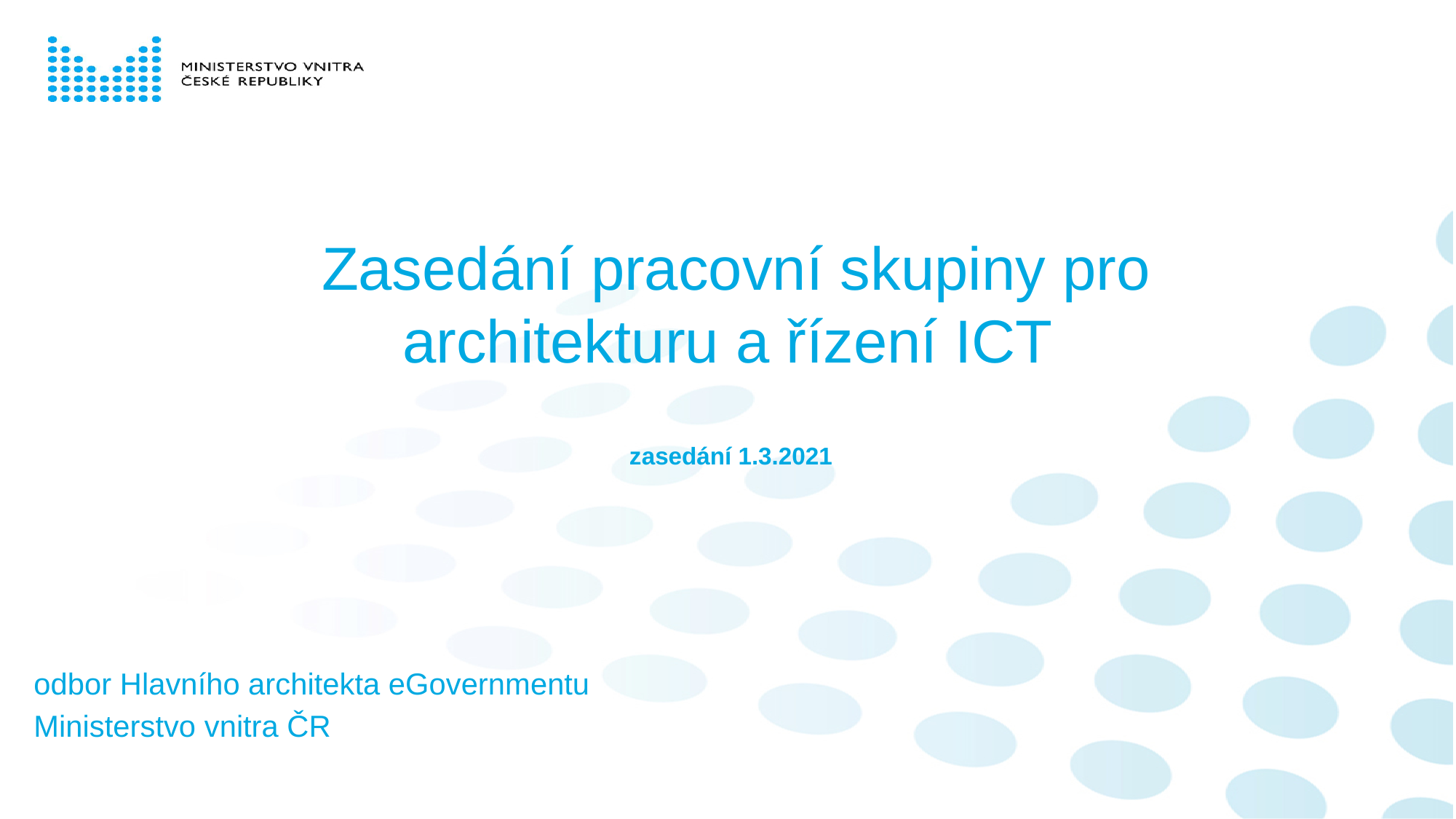

Zasedání pracovní skupiny pro architekturu a řízení ICT
 zasedání 1.3.2021
odbor Hlavního architekta eGovernmentu
Ministerstvo vnitra ČR